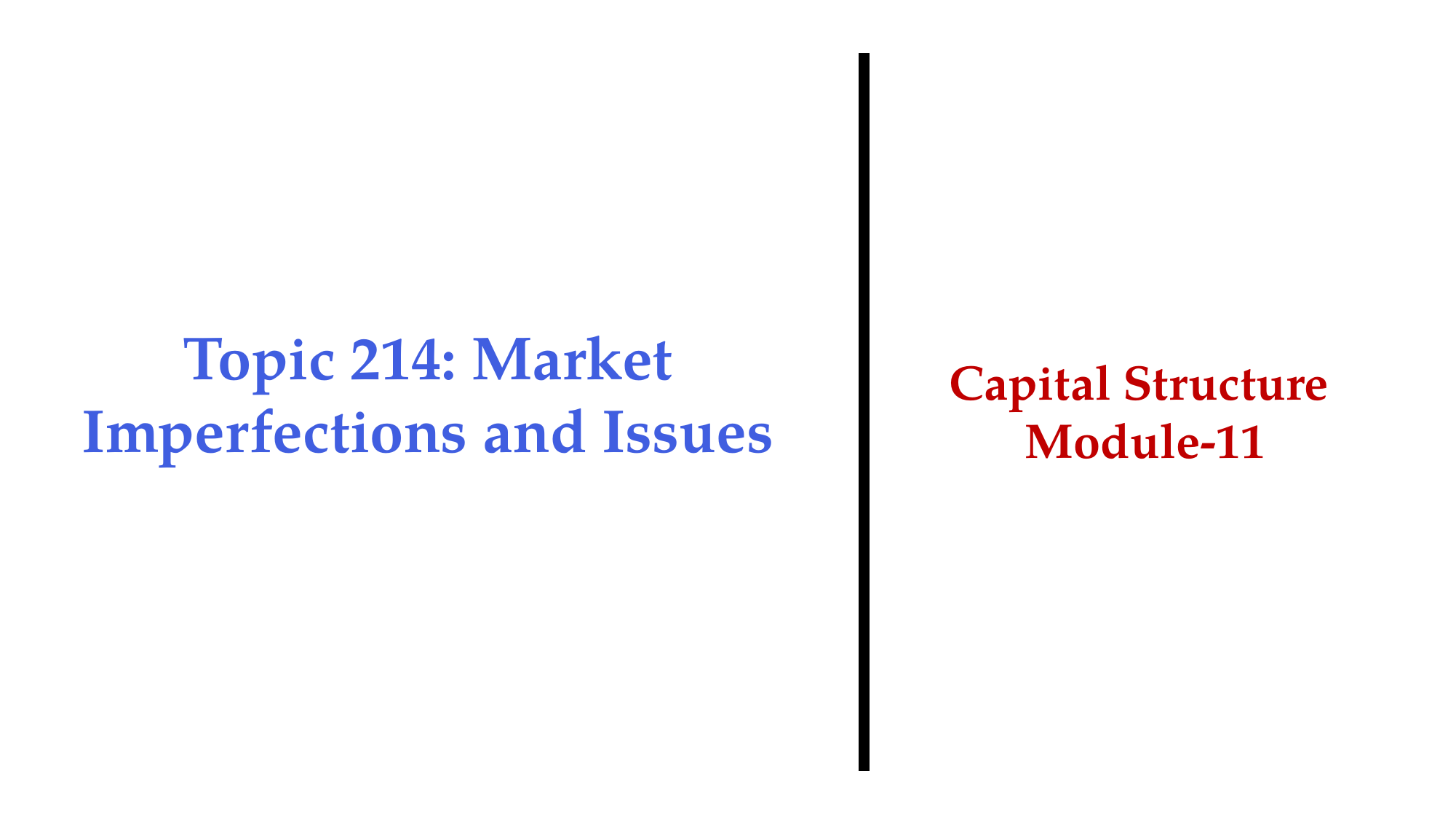

Topic 214: Market Imperfections and Issues
Capital Structure
Module-11